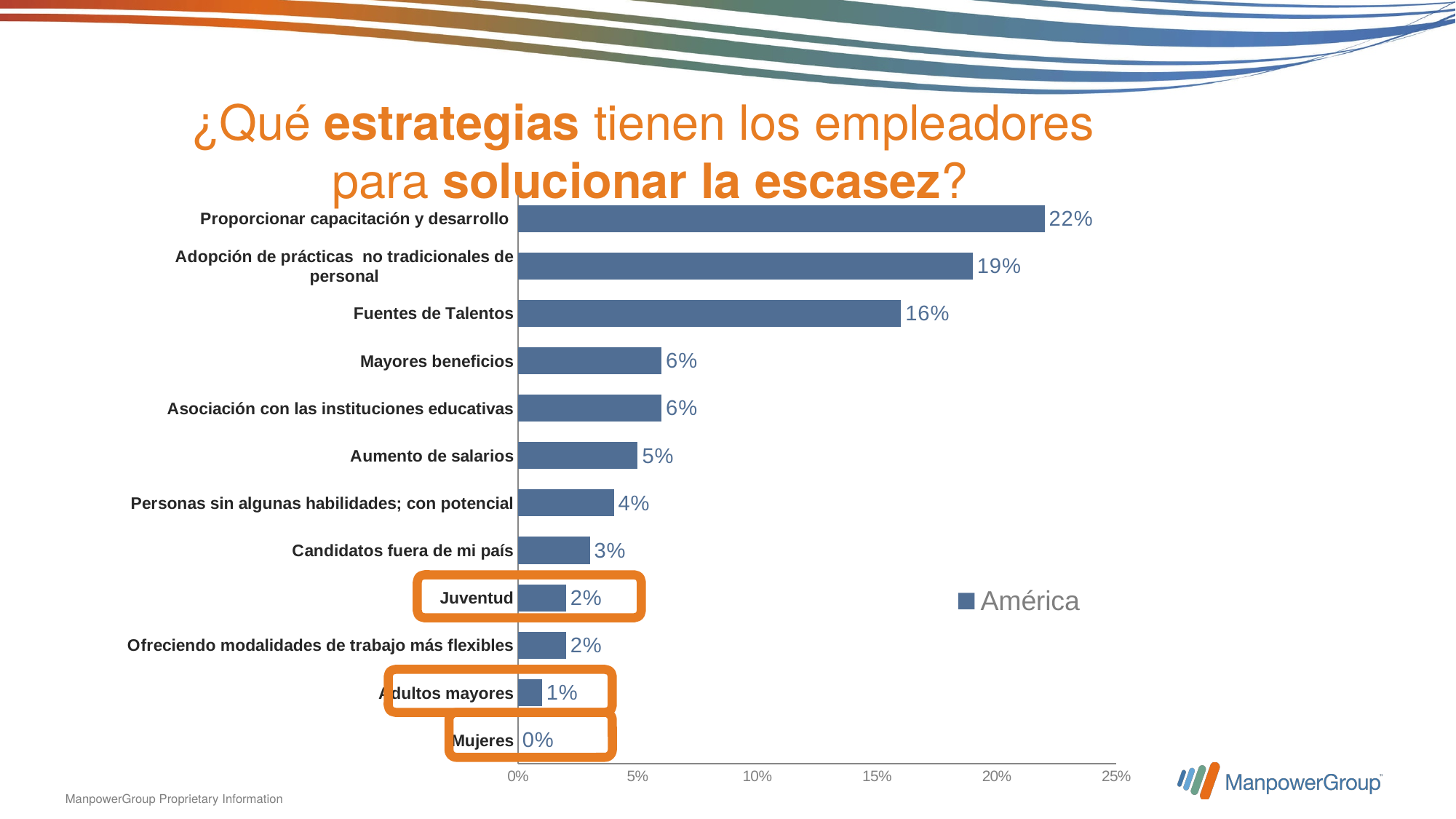

¿Qué estrategias tienen los empleadores
para solucionar la escasez?

### Chart

| Category | América |
|---|---|
| Mujeres | 0.0 |
| Adultos mayores | 0.01 |
| Ofreciendo modalidades de trabajo más flexibles | 0.02 |
| Juventud | 0.02 |
| Candidatos fuera de mi país | 0.03 |
| Personas sin algunas habilidades; con potencial | 0.04 |
| Aumento de salarios | 0.05 |
| Asociación con las instituciones educativas | 0.06 |
| Mayores beneficios | 0.06 |
| Fuentes de Talentos | 0.16 |
| Adopción de prácticas  no tradicionales de personal | 0.19 |
| Proporcionar capacitación y desarrollo  | 0.22 |